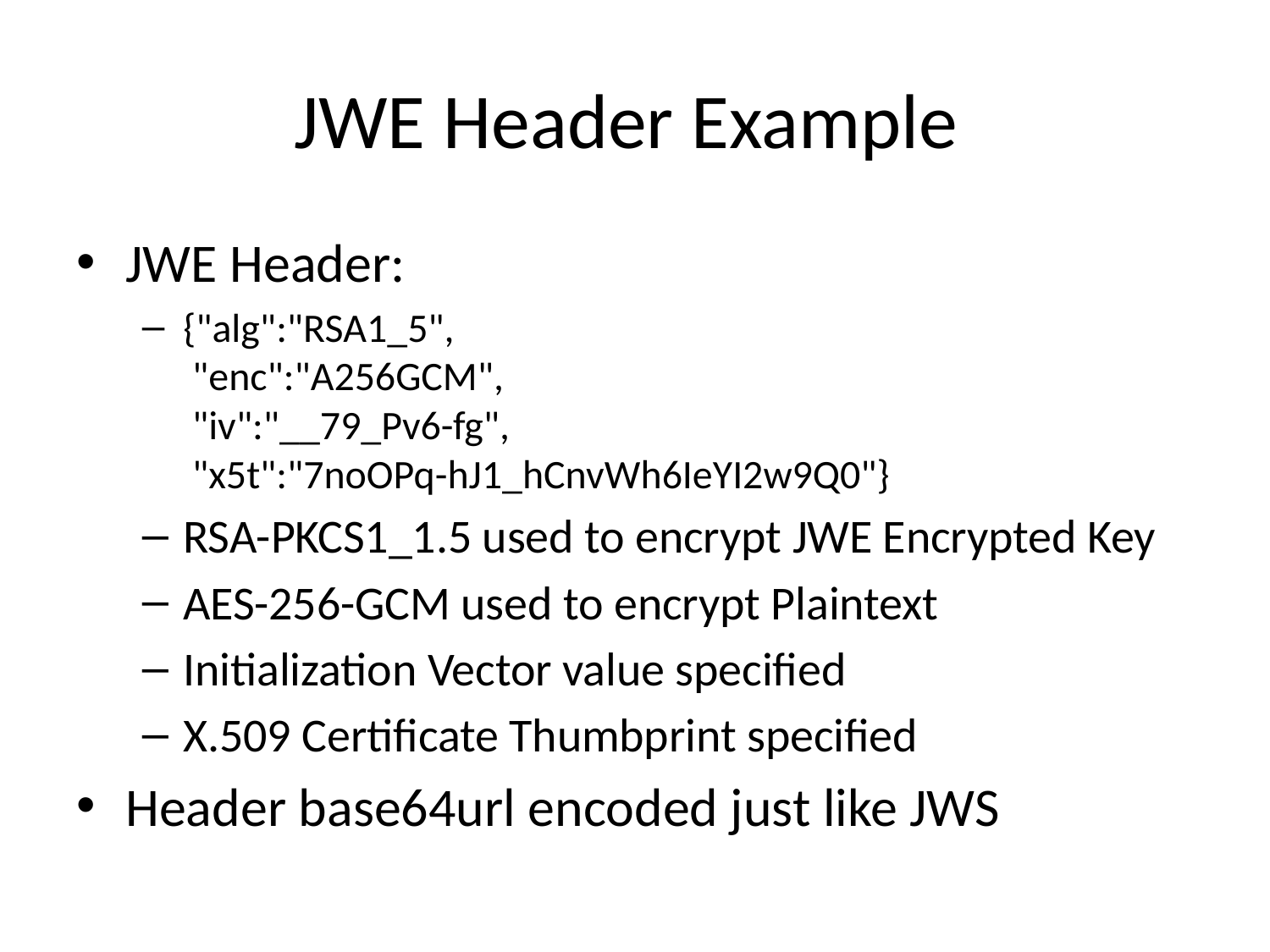

# JWE Header Example
JWE Header:
{"alg":"RSA1_5",
 "enc":"A256GCM",
 "iv":"__79_Pv6-fg",
 "x5t":"7noOPq-hJ1_hCnvWh6IeYI2w9Q0"}
RSA-PKCS1_1.5 used to encrypt JWE Encrypted Key
AES-256-GCM used to encrypt Plaintext
Initialization Vector value specified
X.509 Certificate Thumbprint specified
Header base64url encoded just like JWS